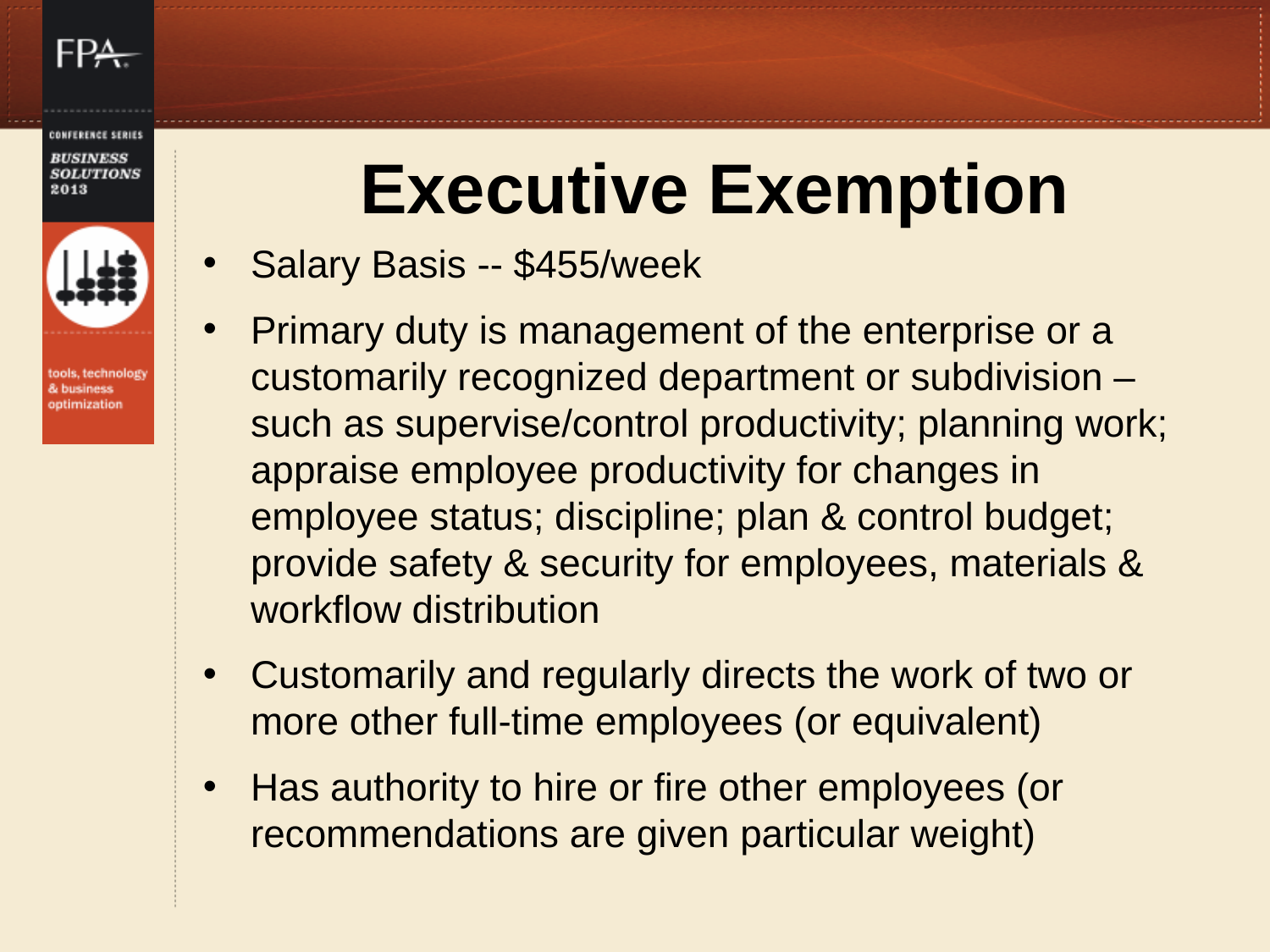

# Executive Exemption
Salary Basis -- $455/week
Primary duty is management of the enterprise or a customarily recognized department or subdivision – such as supervise/control productivity; planning work; appraise employee productivity for changes in employee status; discipline; plan & control budget;  provide safety & security for employees, materials & workflow distribution
Customarily and regularly directs the work of two or more other full-time employees (or equivalent)
Has authority to hire or fire other employees (or recommendations are given particular weight)